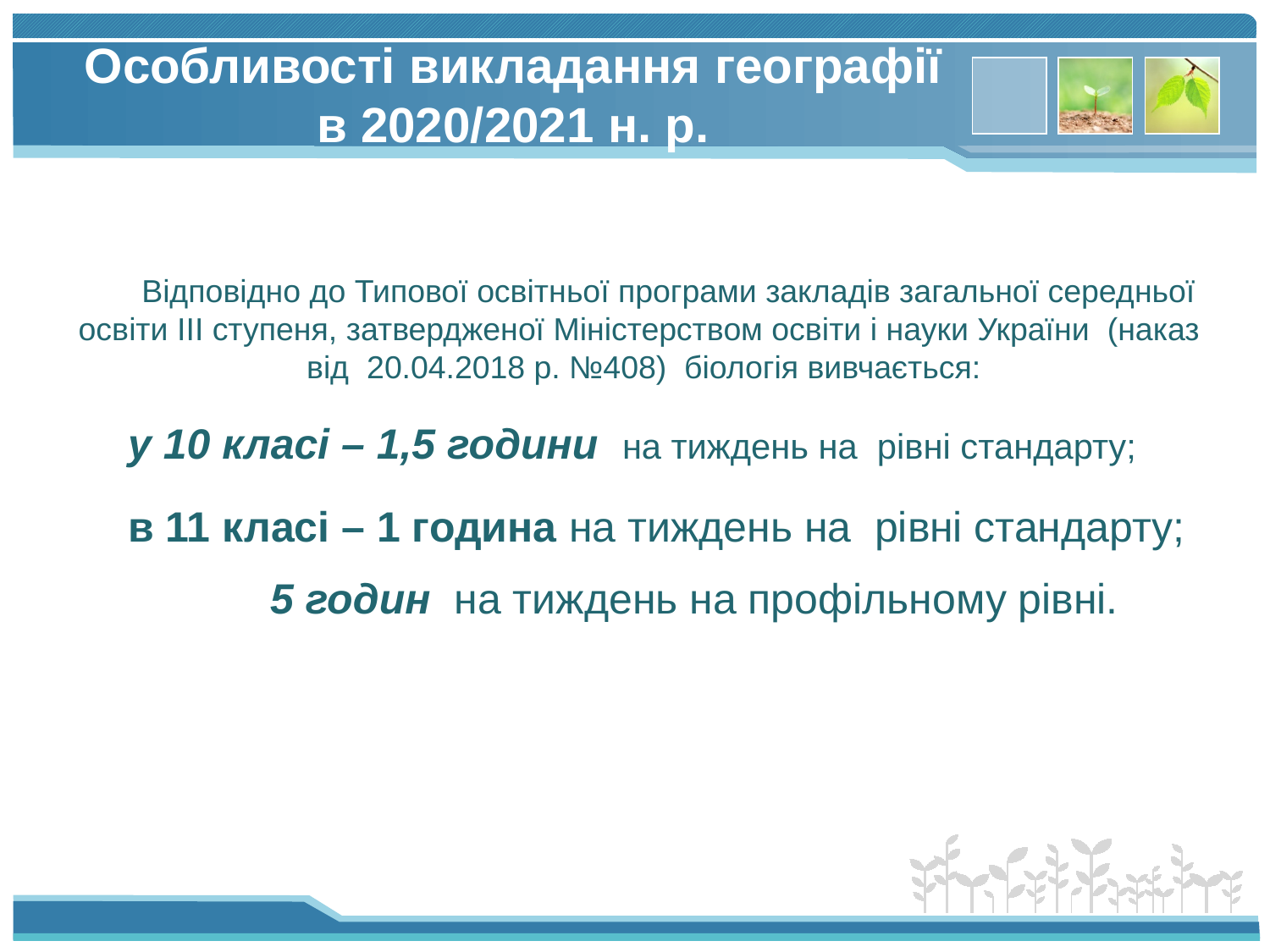

# Особливості викладання географії в 2020/2021 н. р.

Відповідно до Типової освітньої програми закладів загальної середньої освіти IІI ступеня, затвердженої Міністерством освіти і науки України  (наказ  від  20.04.2018 р. №408)  біологія вивчається:
у 10 класі – 1,5 години  на тиждень на  рівні стандарту;
в 11 класі – 1 година на тиждень на  рівні стандарту;
5 годин  на тиждень на профільному рівні.